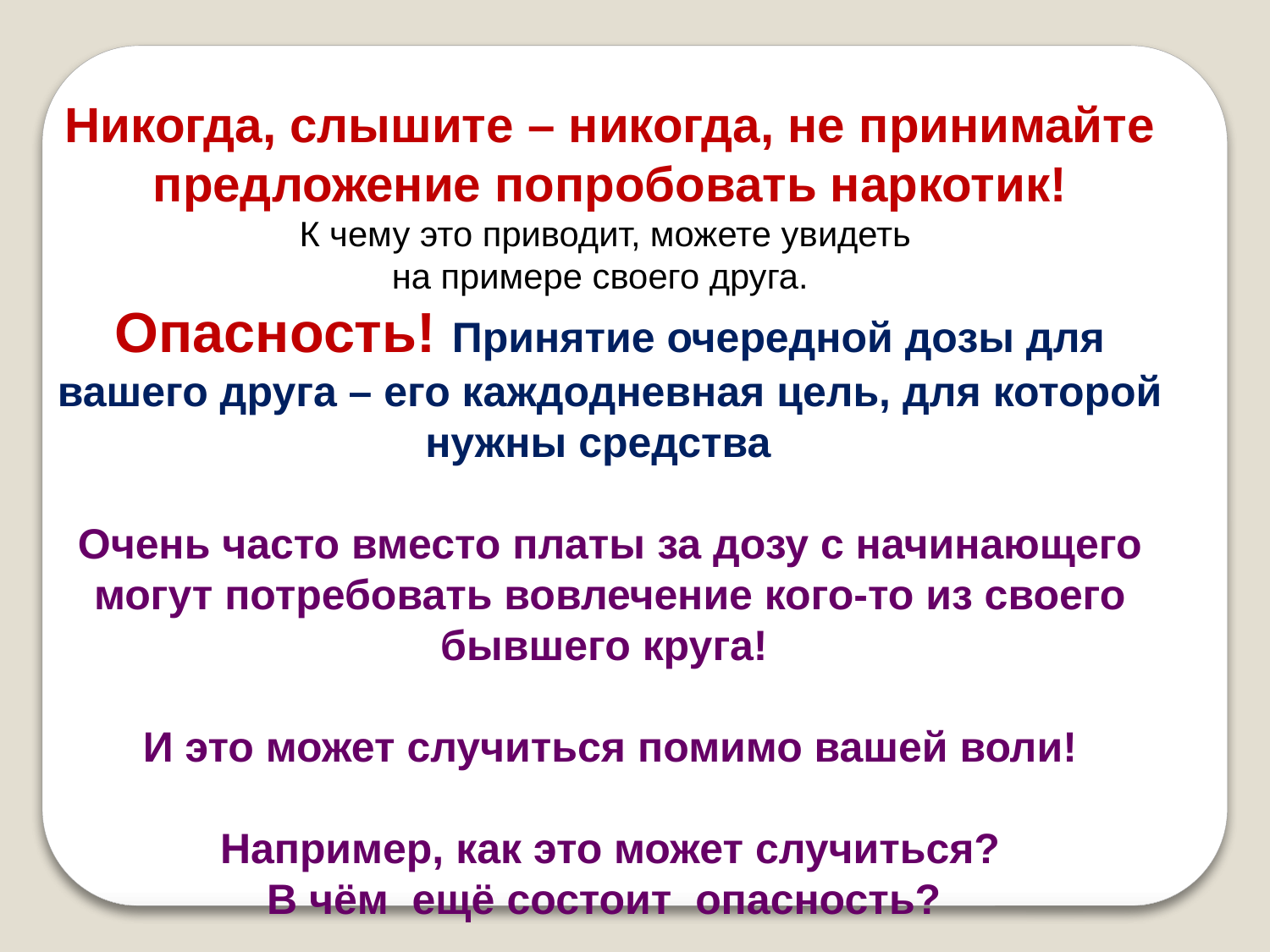

.

Никогда, слышите – никогда, не принимайте предложение попробовать наркотик!
К чему это приводит, можете увидеть
на примере своего друга.
Опасность! Принятие очередной дозы для вашего друга – его каждодневная цель, для которой нужны средства

Очень часто вместо платы за дозу с начинающего могут потребовать вовлечение кого-то из своего бывшего круга!

 И это может случиться помимо вашей воли!

Например, как это может случиться?
 В чём  ещё состоит  опасность?